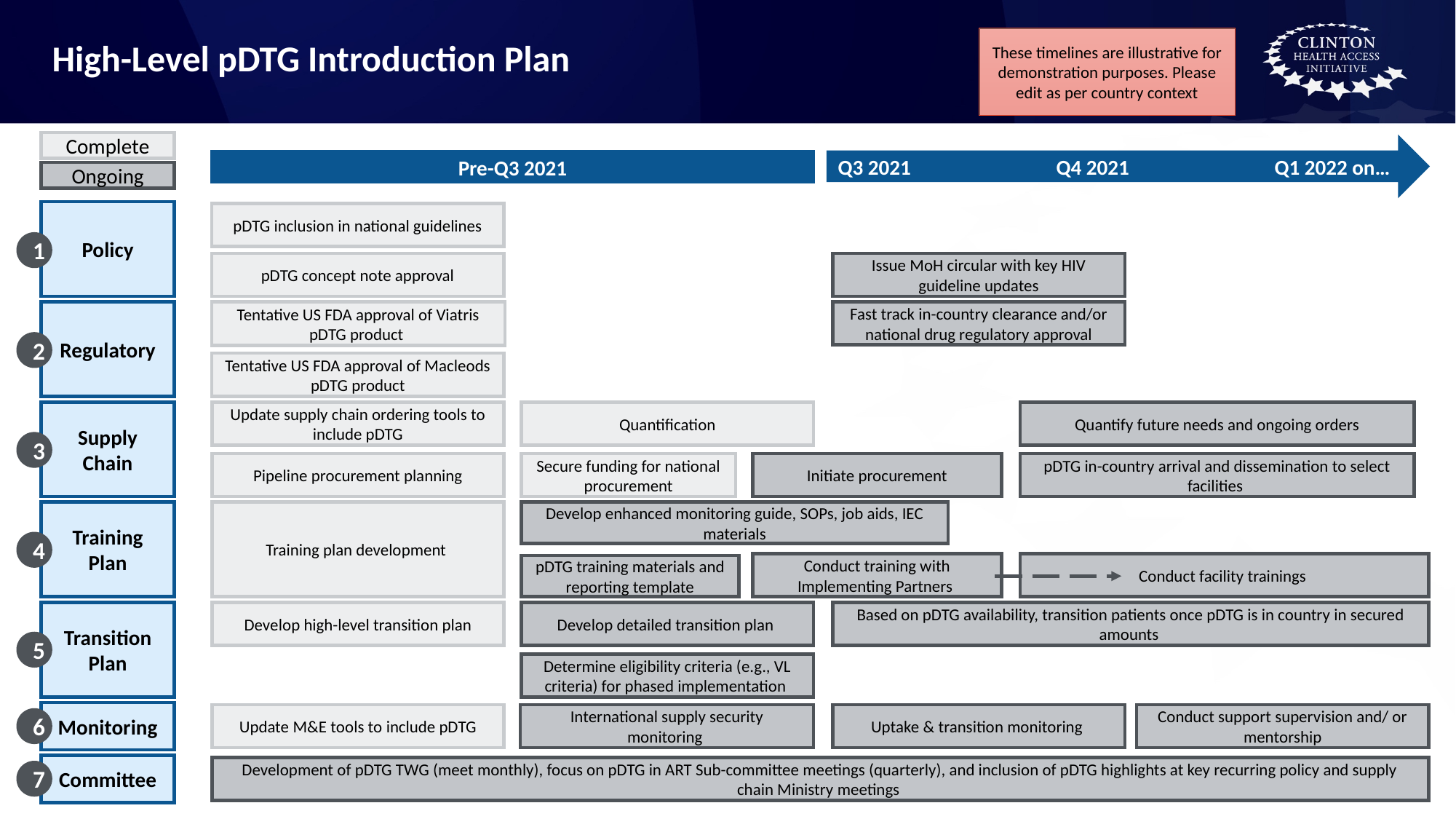

These timelines are illustrative for demonstration purposes. Please edit as per country context
# High-Level pDTG Introduction Plan
Complete
Q3 2021		Q4 2021		Q1 2022 on…
Pre-Q3 2021
Ongoing
Policy
pDTG inclusion in national guidelines
1
pDTG concept note approval
Issue MoH circular with key HIV guideline updates
Regulatory
Tentative US FDA approval of Viatris pDTG product
Fast track in-country clearance and/or national drug regulatory approval
2
Tentative US FDA approval of Macleods pDTG product
Supply Chain
Update supply chain ordering tools to include pDTG
Quantification
Quantify future needs and ongoing orders
3
Pipeline procurement planning
Secure funding for national procurement
Initiate procurement
pDTG in-country arrival and dissemination to select facilities
Training Plan
Training plan development
Develop enhanced monitoring guide, SOPs, job aids, IEC materials
4
Conduct training with Implementing Partners
Conduct facility trainings
pDTG training materials and reporting template
Transition Plan
Develop high-level transition plan
Develop detailed transition plan
Based on pDTG availability, transition patients once pDTG is in country in secured amounts
5
Determine eligibility criteria (e.g., VL criteria) for phased implementation
Monitoring
Update M&E tools to include pDTG
International supply security monitoring
Uptake & transition monitoring
Conduct support supervision and/ or mentorship
6
Committee
Development of pDTG TWG (meet monthly), focus on pDTG in ART Sub-committee meetings (quarterly), and inclusion of pDTG highlights at key recurring policy and supply chain Ministry meetings
7